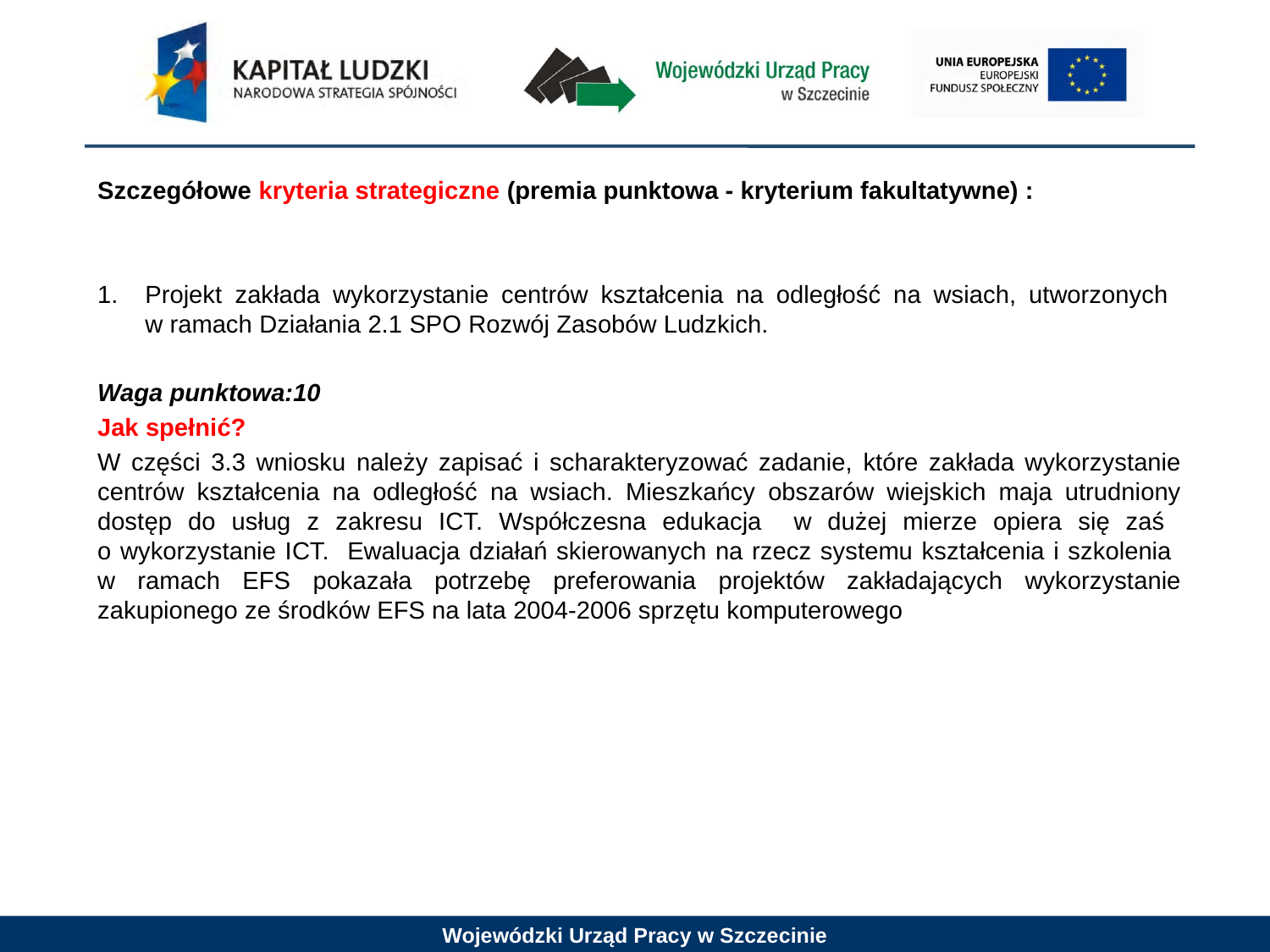

Szczegółowe kryteria strategiczne (premia punktowa - kryterium fakultatywne) :

1.	Projekt zakłada wykorzystanie centrów kształcenia na odległość na wsiach, utworzonych
w ramach Działania 2.1 SPO Rozwój Zasobów Ludzkich.

Waga punktowa:10
Jak spełnić?
W części 3.3 wniosku należy zapisać i scharakteryzować zadanie, które zakłada wykorzystanie centrów kształcenia na odległość na wsiach. Mieszkańcy obszarów wiejskich maja utrudniony dostęp do usług z zakresu ICT. Współczesna edukacja  w dużej mierze opiera się zaś
o wykorzystanie ICT.  Ewaluacja działań skierowanych na rzecz systemu kształcenia i szkolenia
w ramach EFS pokazała potrzebę preferowania projektów zakładających wykorzystanie zakupionego ze środków EFS na lata 2004-2006 sprzętu komputerowego